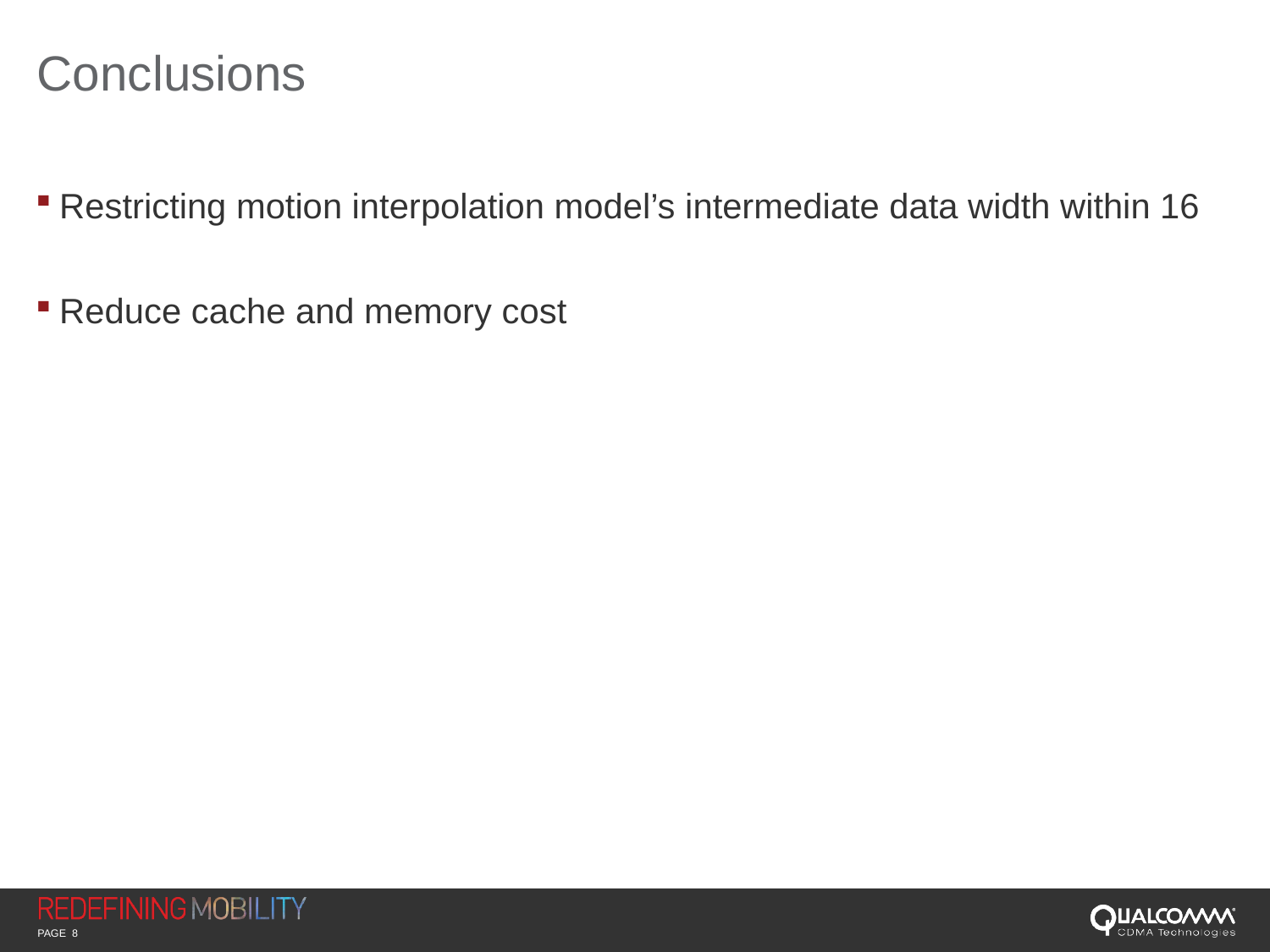

# Conclusions

Restricting motion interpolation model’s intermediate data width within 16

Reduce cache and memory cost